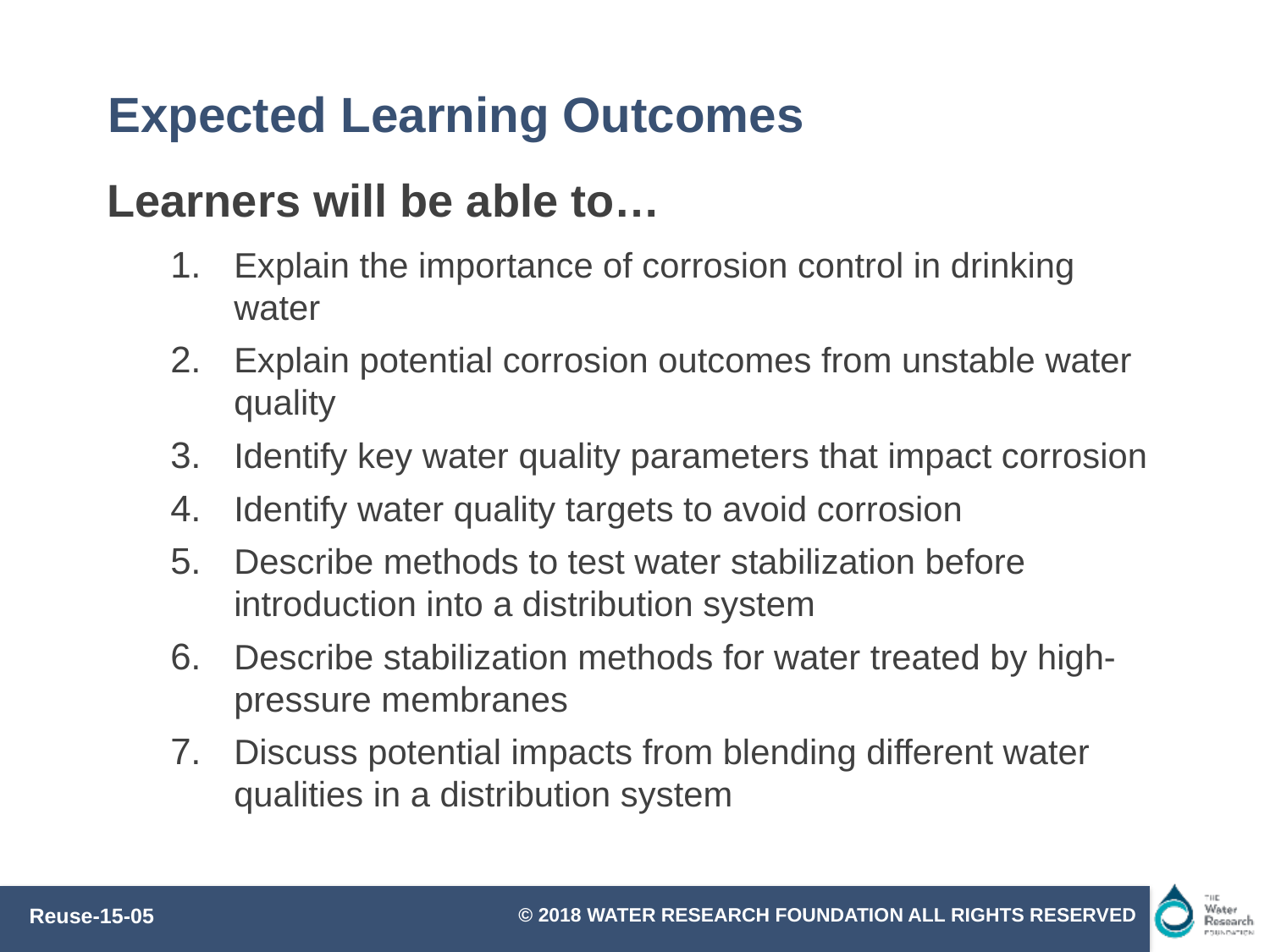

# Expected Learning Outcomes
Learners will be able to…
Explain the importance of corrosion control in drinking water
Explain potential corrosion outcomes from unstable water quality
Identify key water quality parameters that impact corrosion
Identify water quality targets to avoid corrosion
Describe methods to test water stabilization before introduction into a distribution system
Describe stabilization methods for water treated by high-pressure membranes
Discuss potential impacts from blending different water qualities in a distribution system